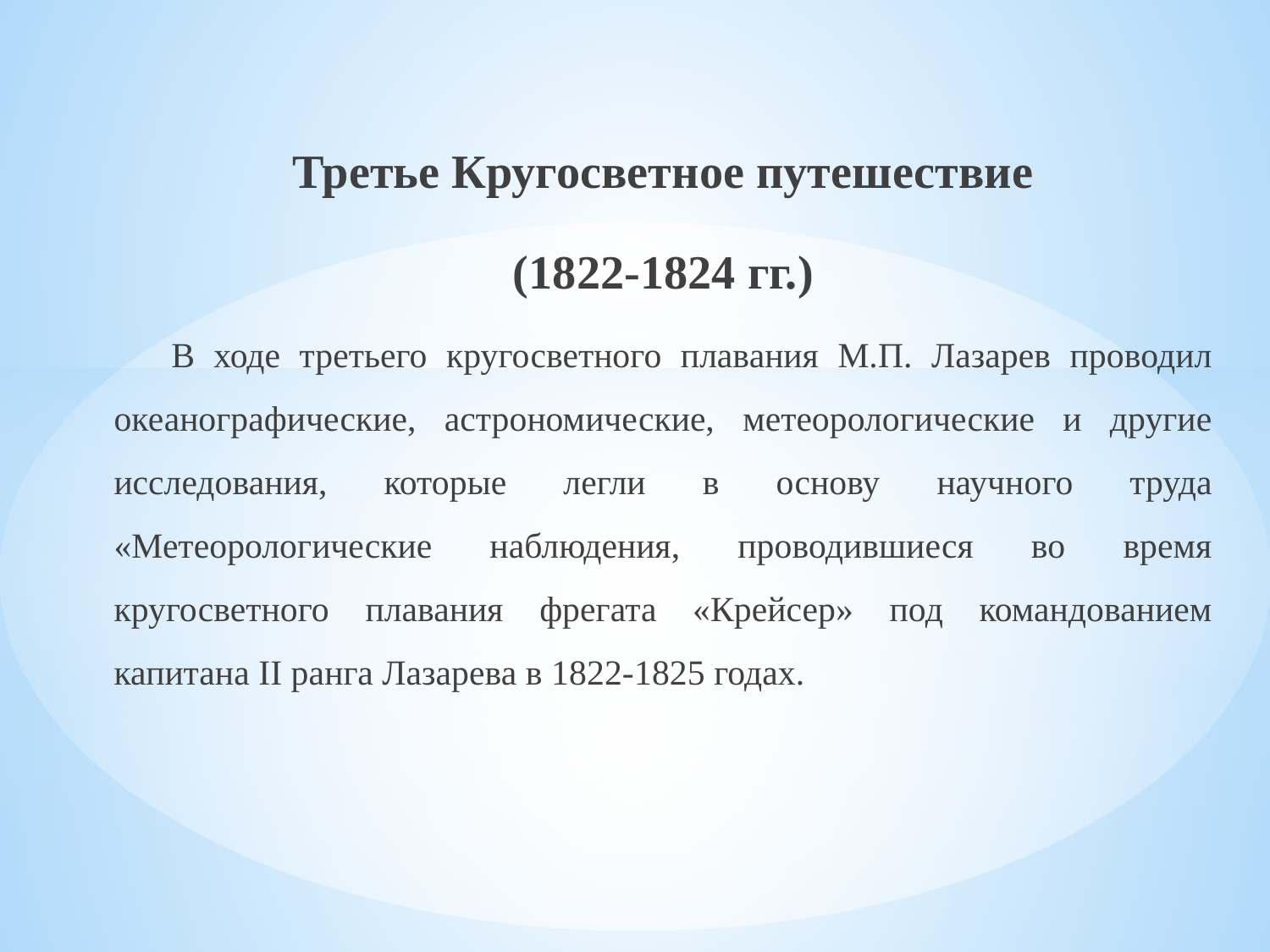

Третье Кругосветное путешествие
(1822-1824 гг.)
   В ходе третьего кругосветного плавания М.П. Лазарев проводил океанографические, астрономические, метеорологические и другие исследования, которые легли в основу научного труда «Метеорологические наблюдения, проводившиеся во время кругосветного плавания фрегата «Крейсер» под командованием капитана II ранга Лазарева в 1822-1825 годах.